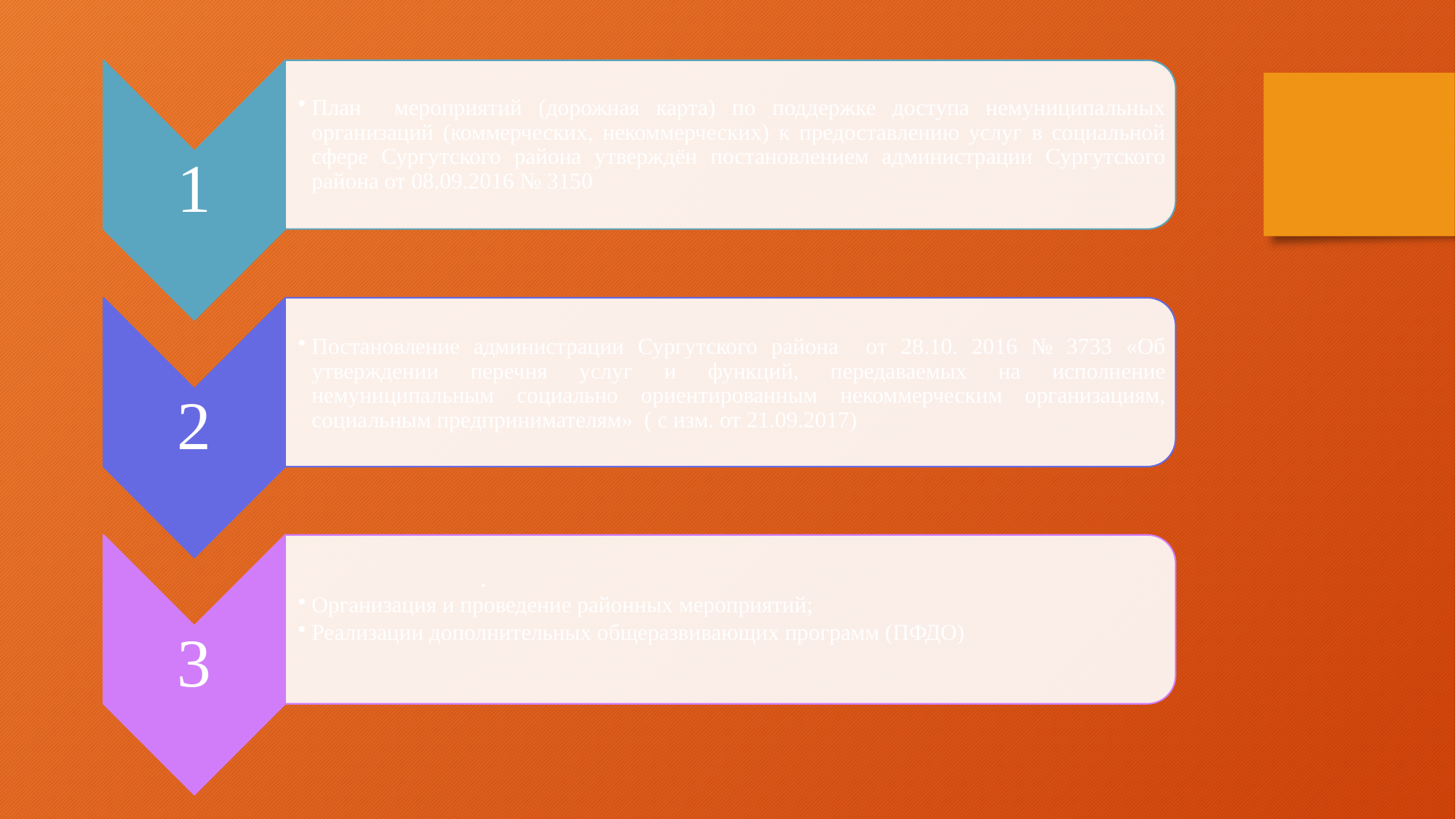

1
План  мероприятий (дорожная карта) по поддержке доступа немуниципальных организаций (коммерческих, некоммерческих) к предоставлению услуг в социальной сфере Сургутского района утверждён постановлением администрации Сургутского района от 08.09.2016 № 3150
2

Постановление администрации Сургутского района  от 28.10. 2016 № 3733 «Об утверждении перечня услуг и функций, передаваемых на исполнение немуниципальным социально ориентированным некоммерческим организациям, социальным предпринимателям»  ( с изм. от 21.09.2017)

3
Организация и проведение районных мероприятий;
Реализации дополнительных общеразвивающих программ (ПФДО)
.